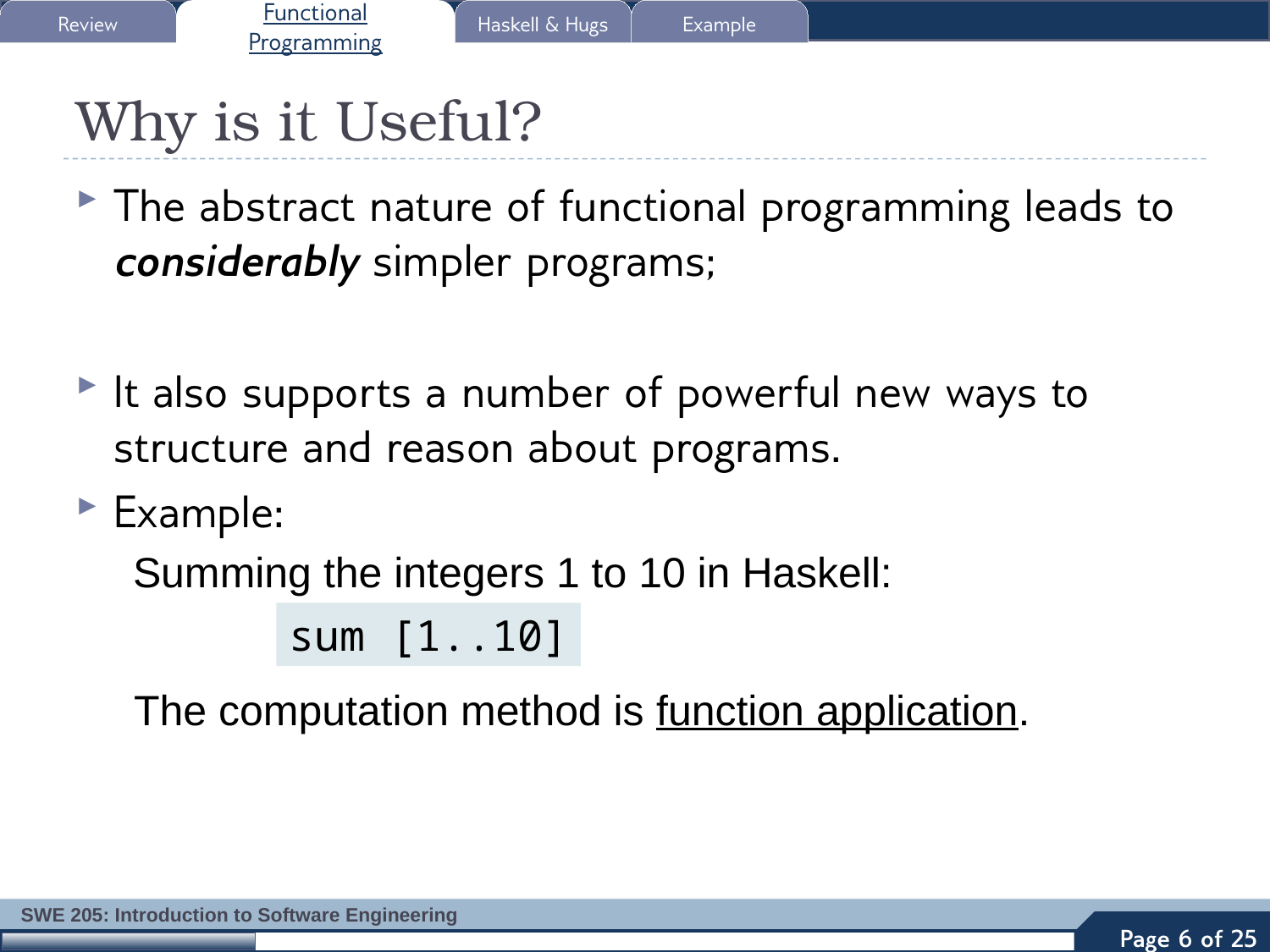

Review
Functional Programming
Haskell & Hugs
Example
# Why is it Useful?
The abstract nature of functional programming leads to considerably simpler programs;

It also supports a number of powerful new ways to structure and reason about programs.
Example:

Summing the integers 1 to 10 in Haskell:
sum [1..10]
The computation method is function application.
6
Page 6 of 25